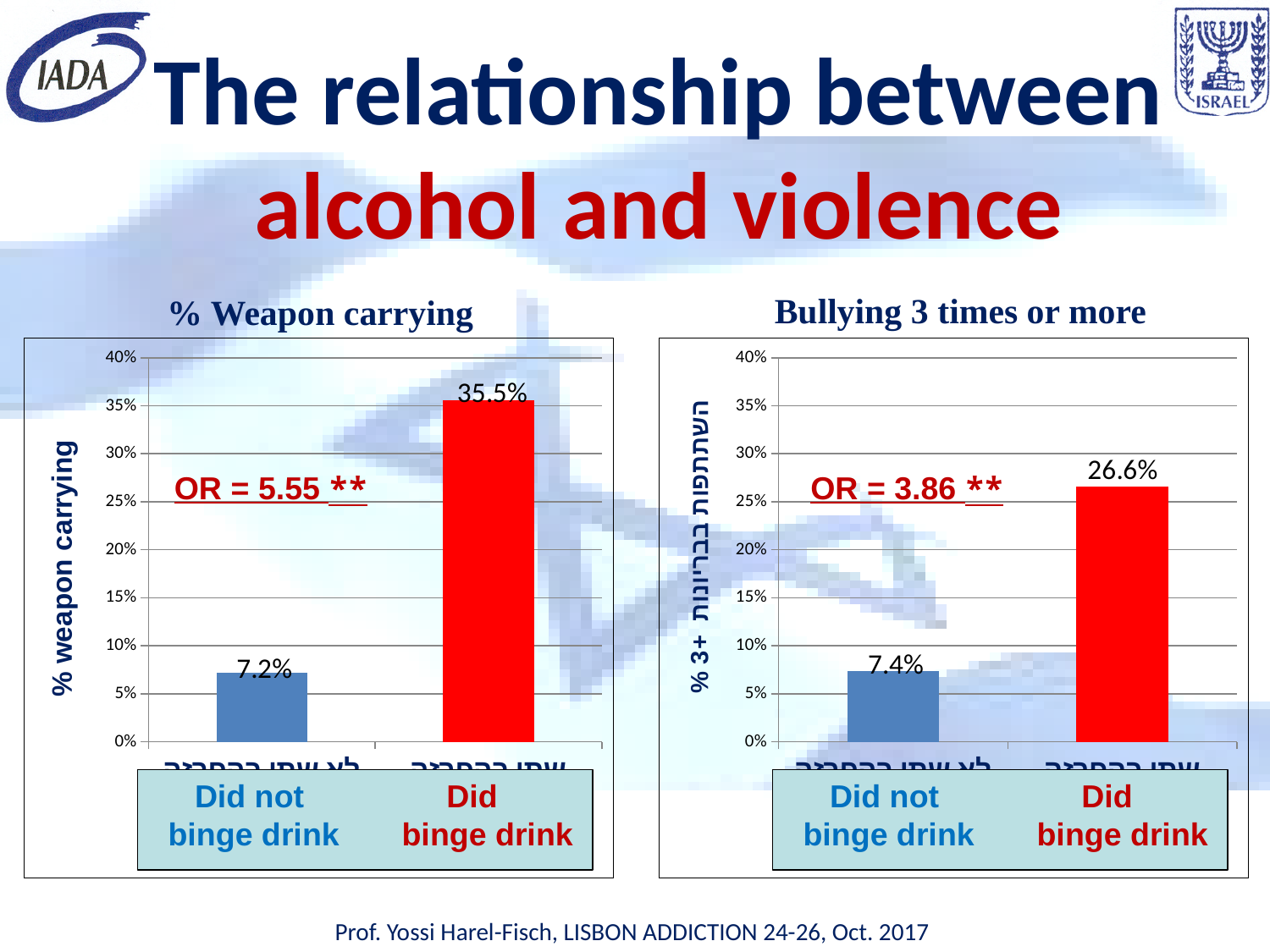

The relationship between alcohol and violence
Bullying 3 times or more
% Weapon carrying

### Chart

| Category |  |
|---|---|
| לא שתו בהפרזה | 0.0721980288792116 |
| שתו בהפרזה | 0.355371900826446 |
** 5.55 = OR

### Chart

| Category |  |
|---|---|
| לא שתו בהפרזה | 0.0735159817351598 |
| שתו בהפרזה | 0.266115702479339 |
** 3.86 = OR
     Did not                Did
  binge drink       binge drink

     Did not                Did
  binge drink       binge drink

Prof. Yossi Harel-Fisch, LISBON ADDICTION 24-26, Oct. 2017